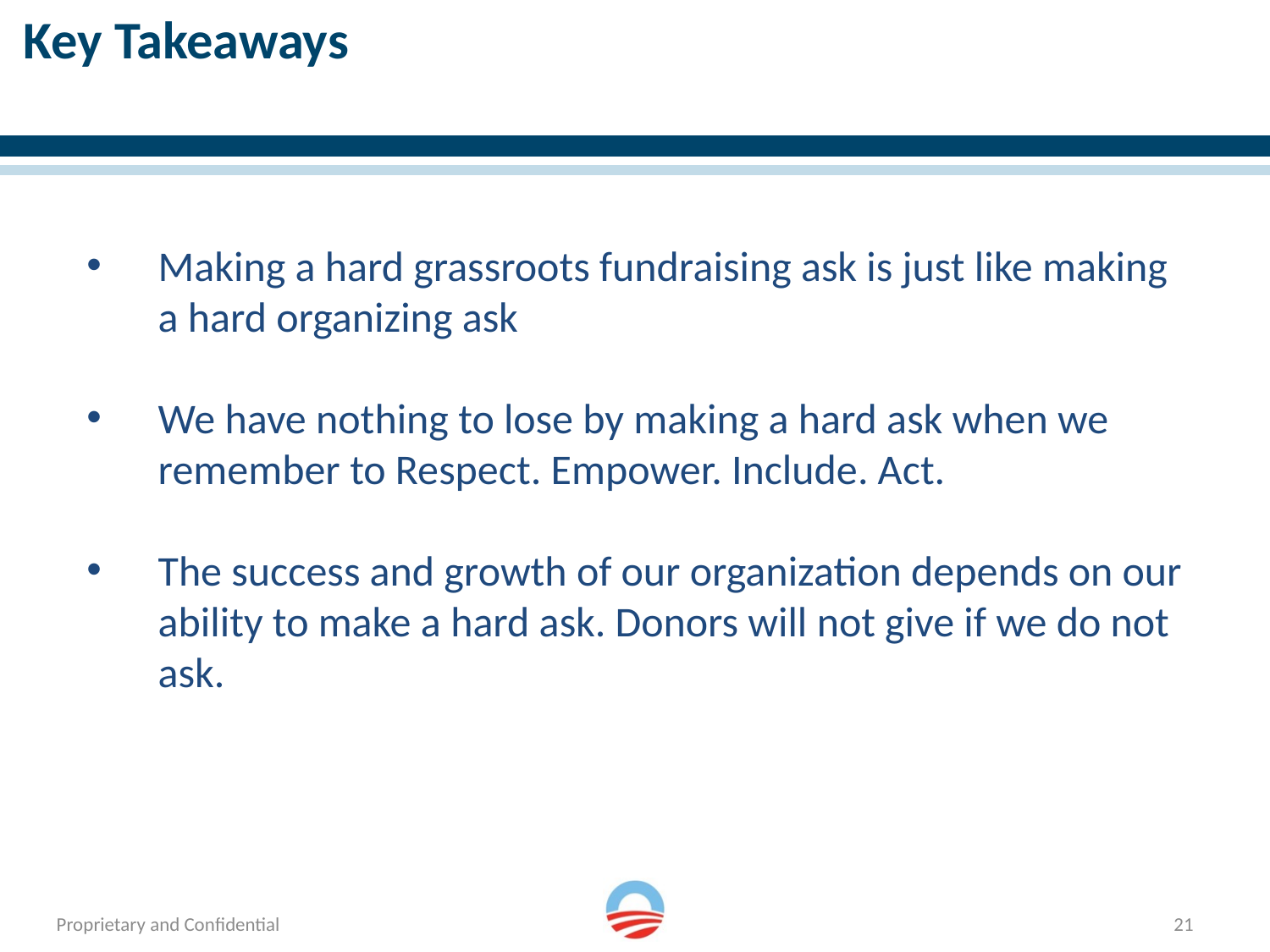

# Key Takeaways
Making a hard grassroots fundraising ask is just like making a hard organizing ask

We have nothing to lose by making a hard ask when we remember to Respect. Empower. Include. Act.

The success and growth of our organization depends on our ability to make a hard ask. Donors will not give if we do not ask.

21